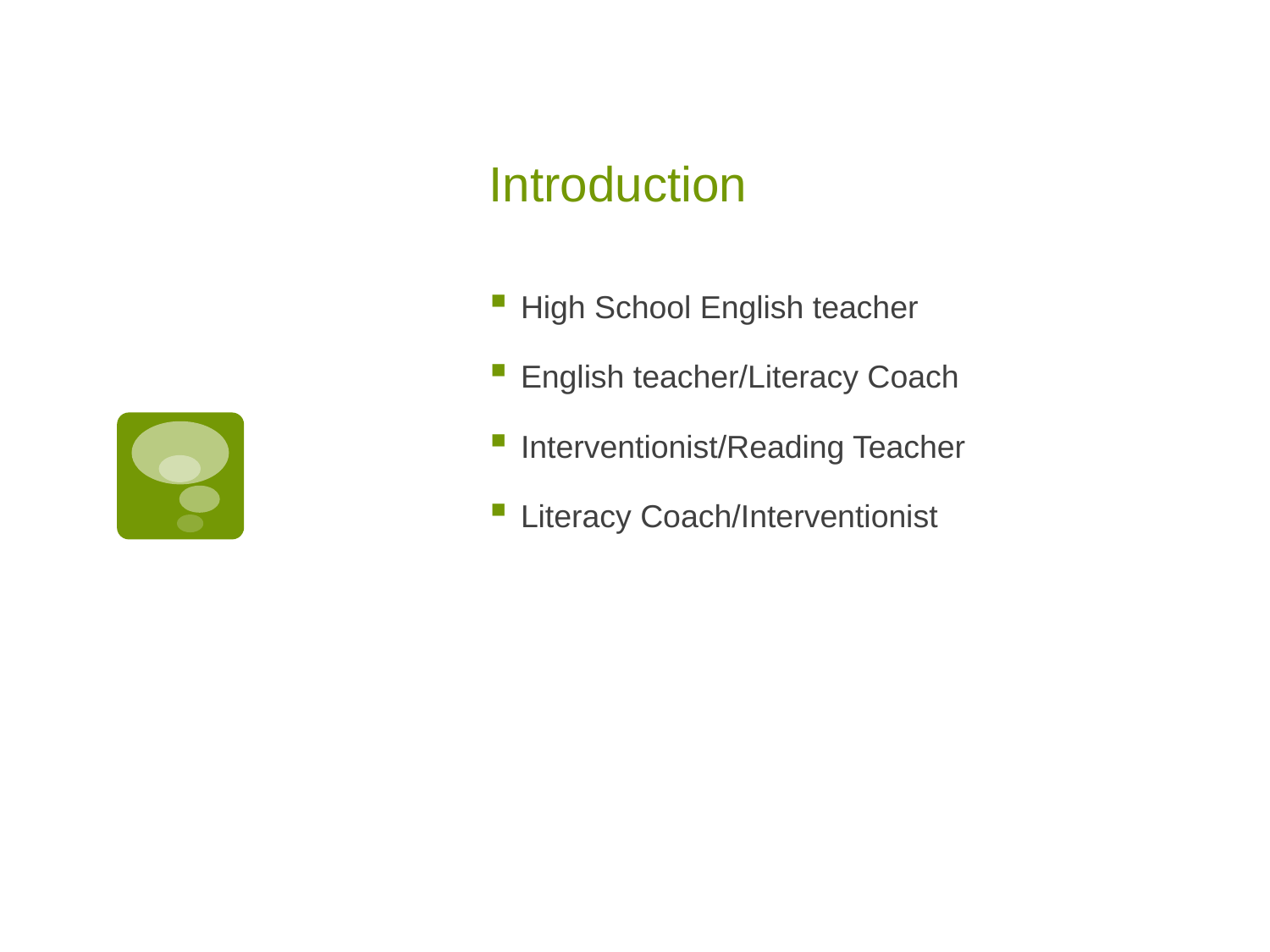

# Introduction
High School English teacher
English teacher/Literacy Coach
Interventionist/Reading Teacher
Literacy Coach/Interventionist